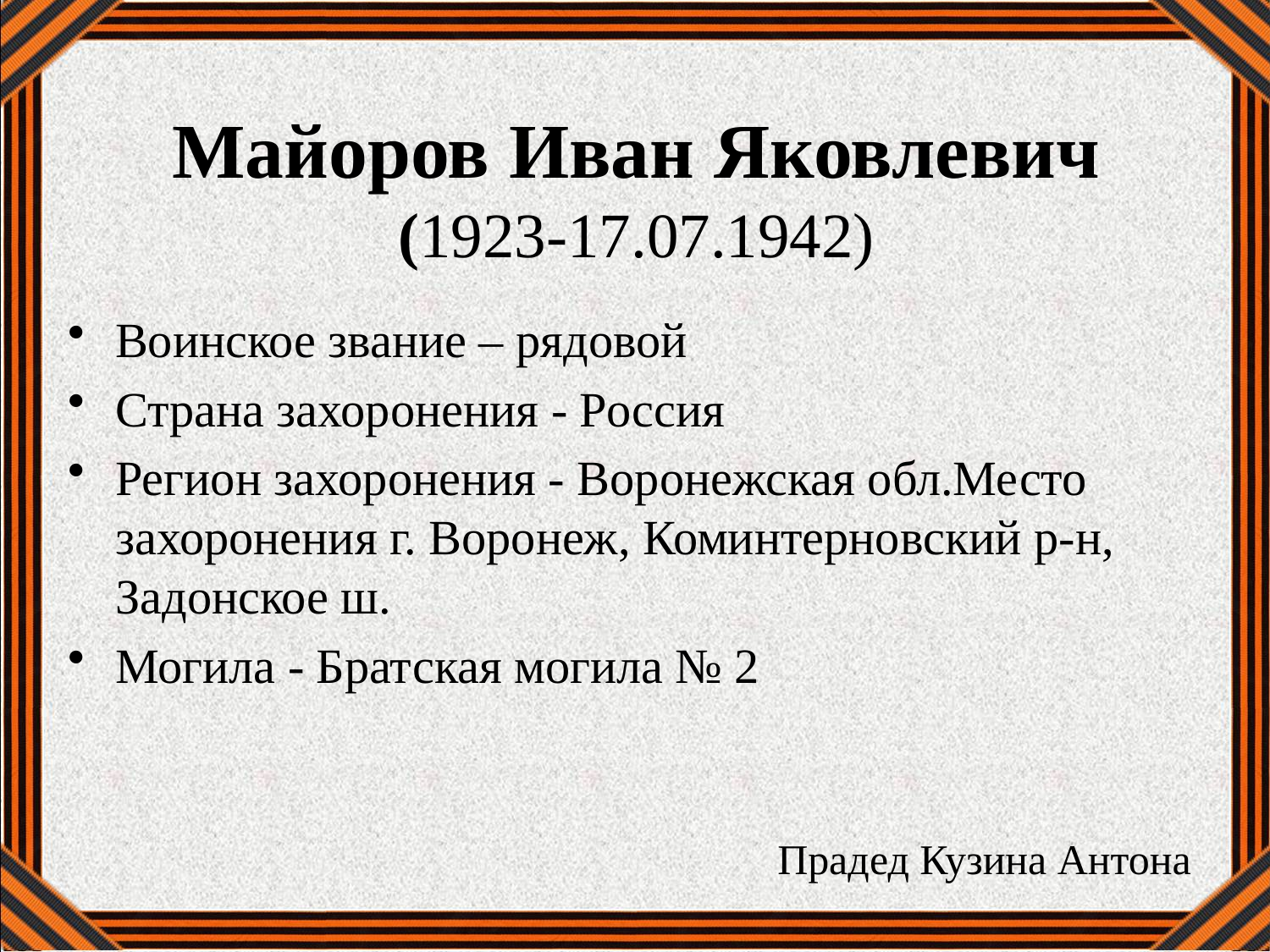

# Майоров Иван Яковлевич (1923-17.07.1942)
Воинское звание – рядовой
Страна захоронения - Россия
Регион захоронения - Воронежская обл.Место захоронения г. Воронеж, Коминтерновский р-н, Задонское ш.
Могила - Братская могила № 2
Прадед Кузина Антона